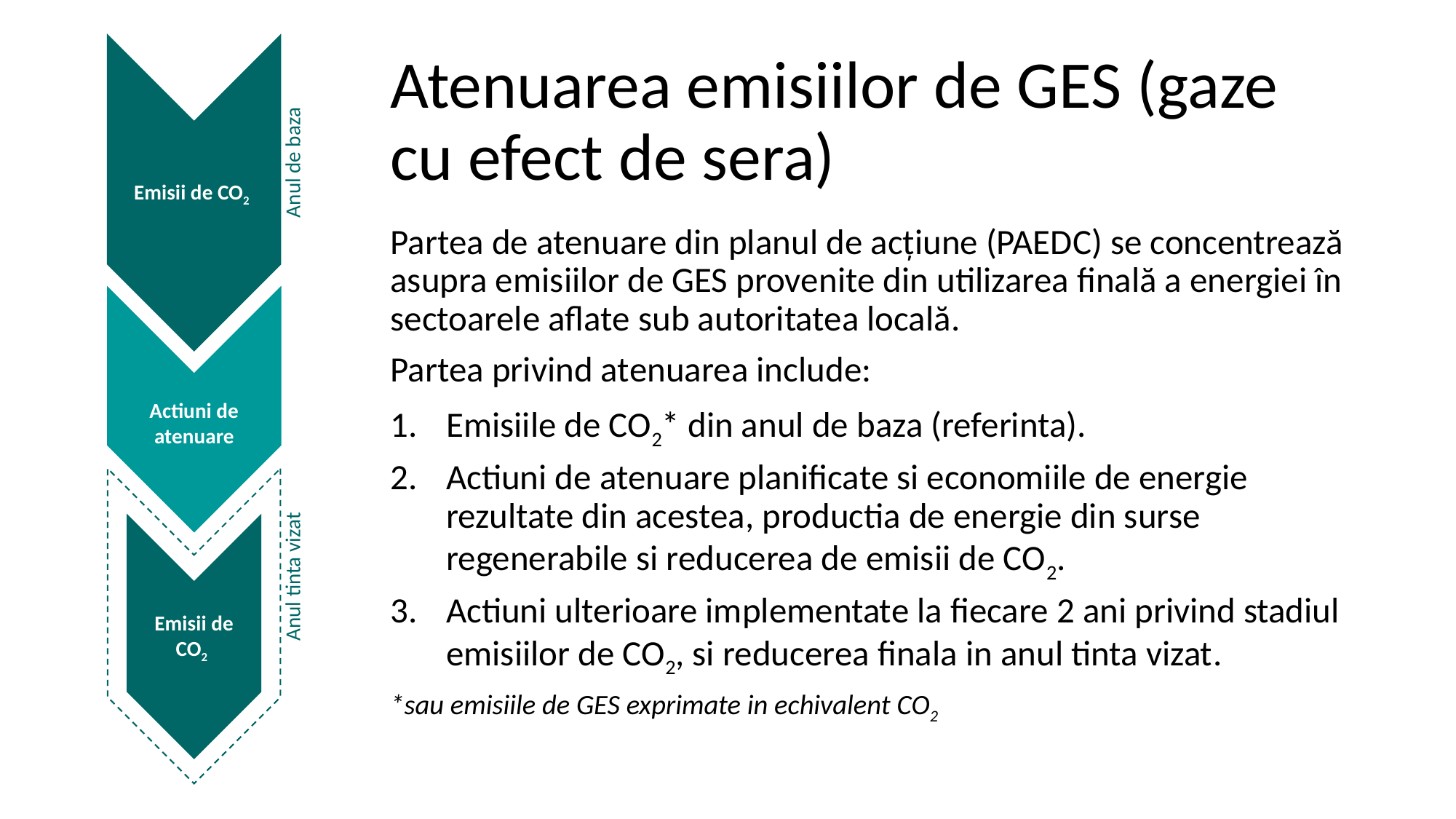

# Atenuarea emisiilor de GES (gaze cu efect de sera)
Emisii de CO2
Anul de baza
Partea de atenuare din planul de acțiune (PAEDC) se concentrează asupra emisiilor de GES provenite din utilizarea finală a energiei în sectoarele aflate sub autoritatea locală.
Partea privind atenuarea include:
Emisiile de CO2* din anul de baza (referinta).
Actiuni de atenuare planificate si economiile de energie rezultate din acestea, productia de energie din surse regenerabile si reducerea de emisii de CO2.
Actiuni ulterioare implementate la fiecare 2 ani privind stadiul emisiilor de CO2, si reducerea finala in anul tinta vizat.
*sau emisiile de GES exprimate in echivalent CO2

Actiuni de atenuare

Anul tinta vizat
Emisii de CO2